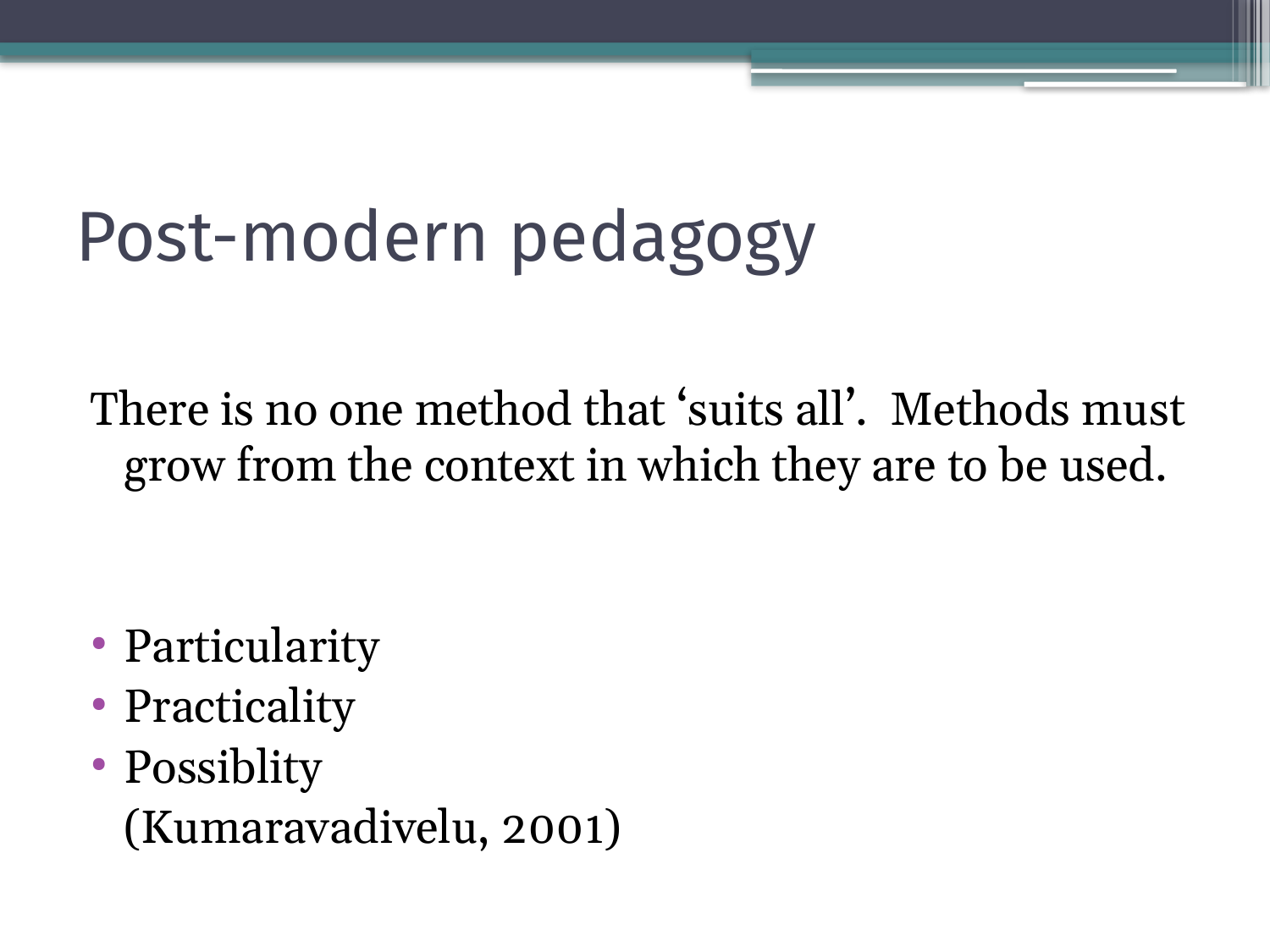

# Post-modern pedagogy

There is no one method that ‘suits all’.  Methods must grow from the context in which they are to be used.

Particularity
Practicality
Possiblity
				(Kumaravadivelu, 2001)